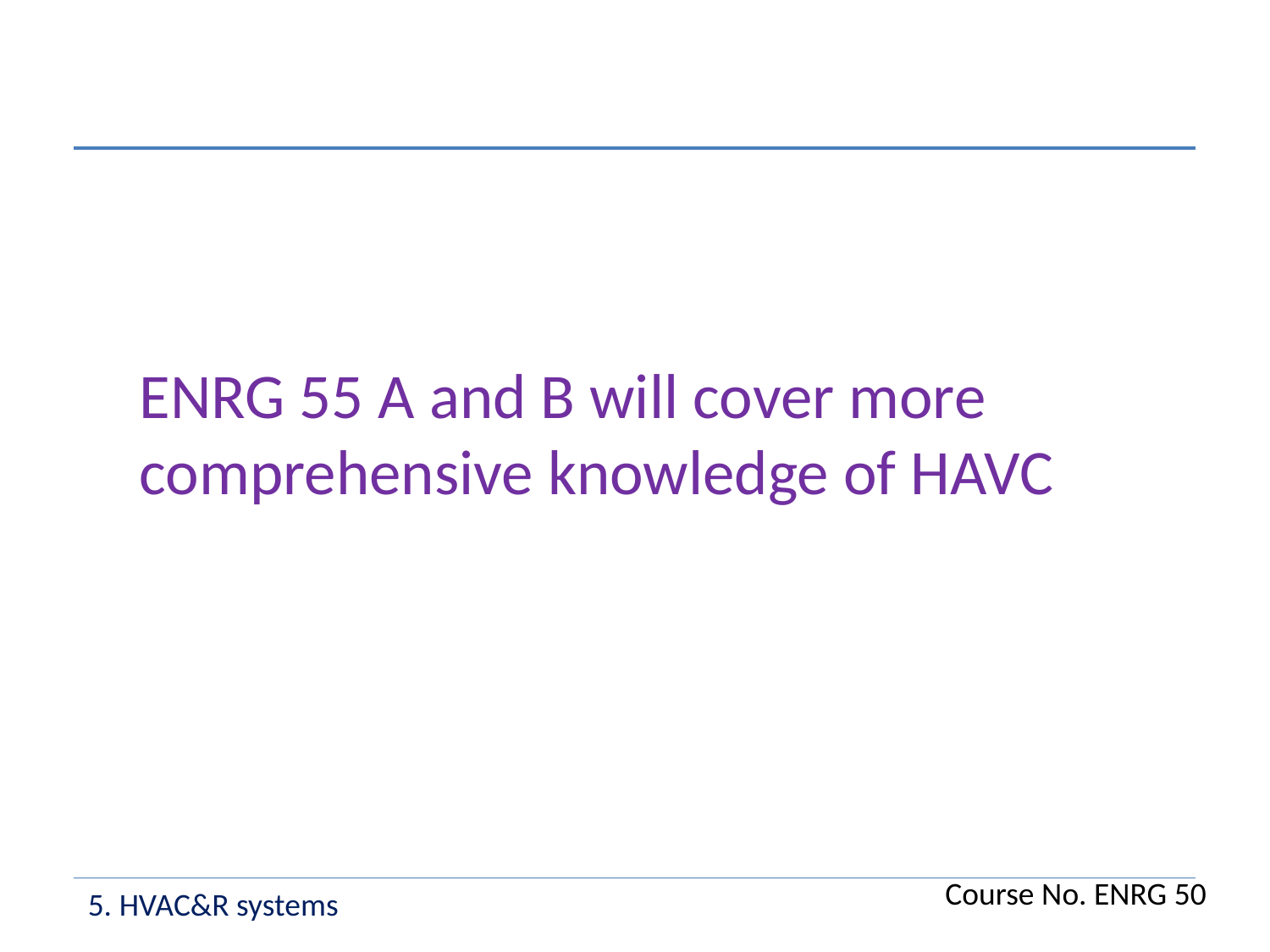

ENRG 55 A and B will cover more comprehensive knowledge of HAVC
Course No. ENRG 50
5. HVAC&R systems